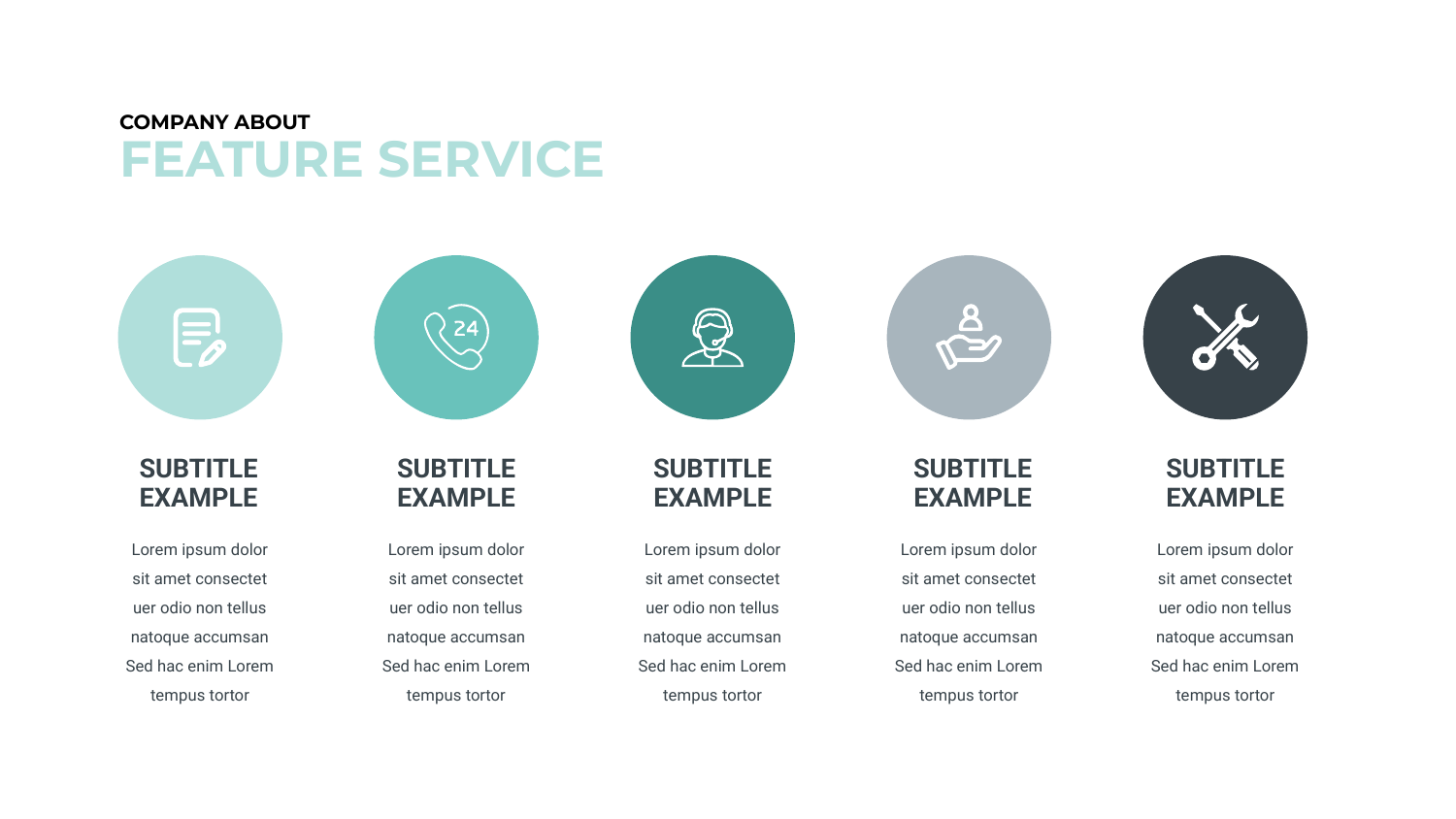

COMPANY ABOUT
FEATURE SERVICE

SUBTITLE
EXAMPLE
SUBTITLE
EXAMPLE
SUBTITLE
EXAMPLE
SUBTITLE
EXAMPLE
SUBTITLE
EXAMPLE
Lorem ipsum dolor
sit amet consectet
uer odio non tellus natoque accumsan Sed hac enim Lorem tempus tortor
Lorem ipsum dolor
sit amet consectet
uer odio non tellus natoque accumsan Sed hac enim Lorem tempus tortor
Lorem ipsum dolor
sit amet consectet
uer odio non tellus natoque accumsan Sed hac enim Lorem tempus tortor
Lorem ipsum dolor
sit amet consectet
uer odio non tellus natoque accumsan Sed hac enim Lorem tempus tortor
Lorem ipsum dolor
sit amet consectet
uer odio non tellus natoque accumsan Sed hac enim Lorem tempus tortor